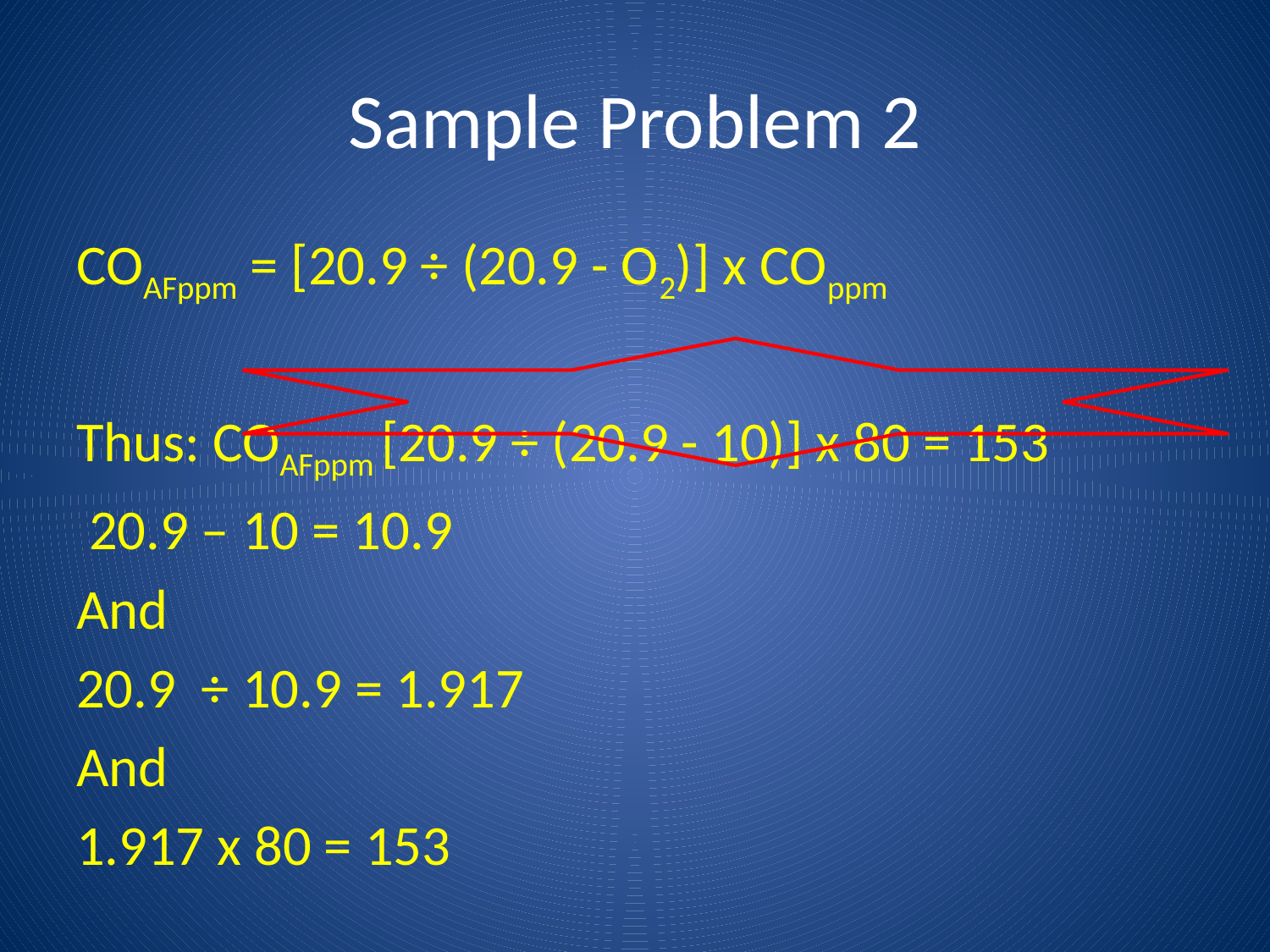

# Sample Problem 2
COAFppm = [20.9 ÷ (20.9 - O2)] x COppm

Thus: COAFppm [20.9 ÷ (20.9 - 10)] x 80 = 153
 20.9 – 10 = 10.9
And
20.9  ÷ 10.9 = 1.917
And
1.917 x 80 = 153